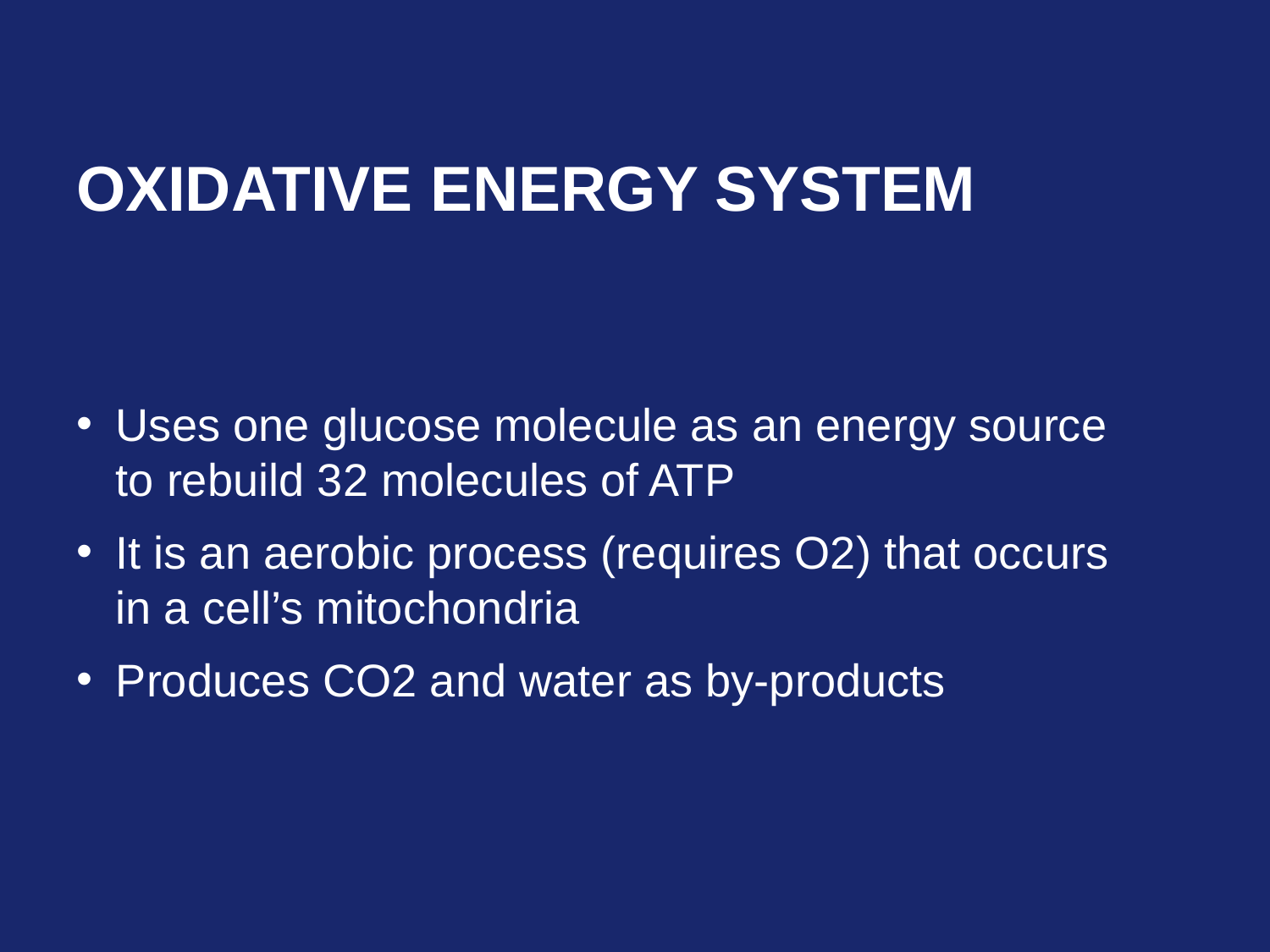

# Oxidative Energy System
Uses one glucose molecule as an energy source to rebuild 32 molecules of ATP
It is an aerobic process (requires O2) that occurs in a cell’s mitochondria
Produces CO2 and water as by-products